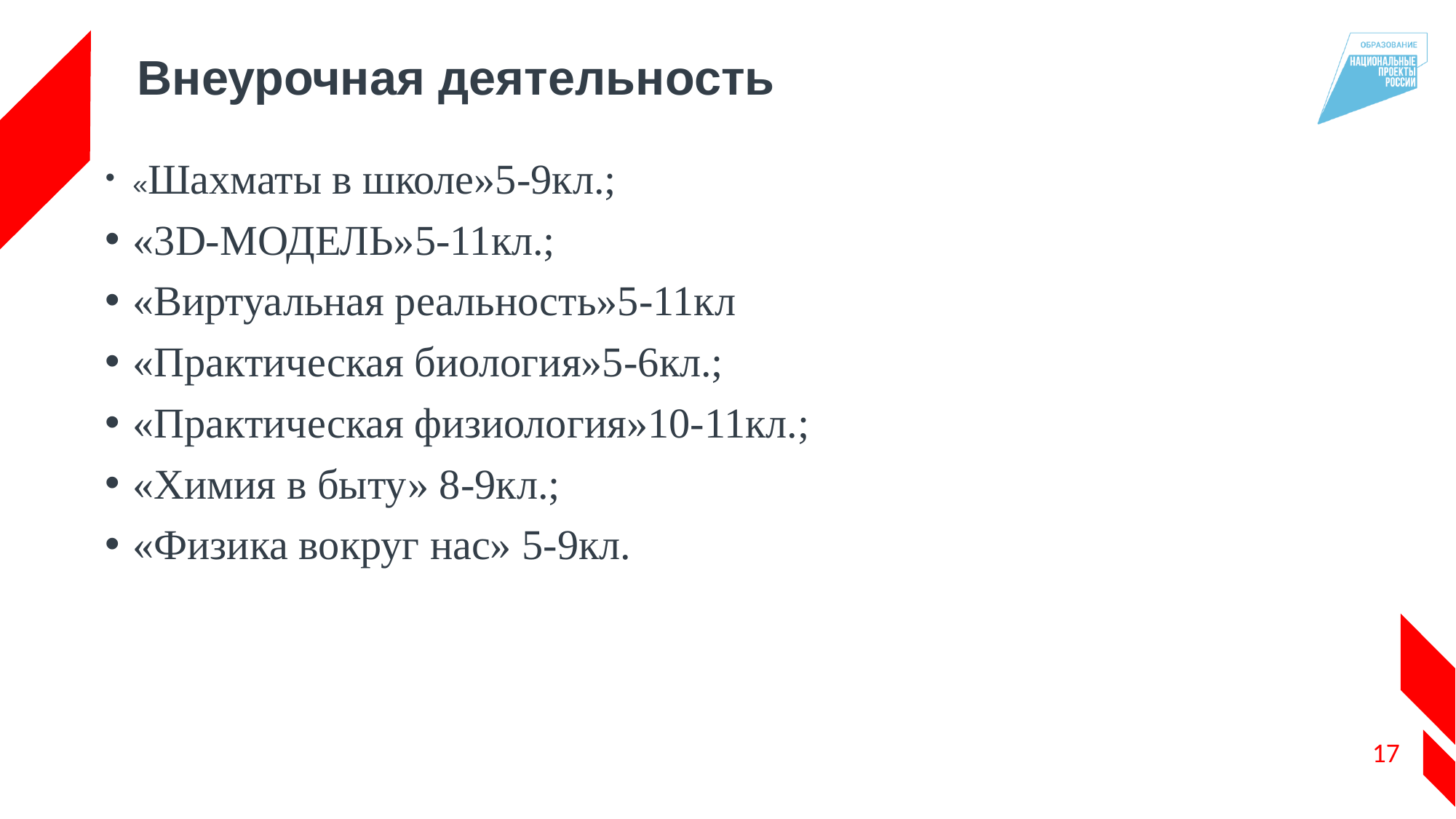

# Внеурочная деятельность
«Шахматы в школе»5-9кл.;
«3D-МОДЕЛЬ»5-11кл.;
«Виртуальная реальность»5-11кл
«Практическая биология»5-6кл.;
«Практическая физиология»10-11кл.;
«Химия в быту» 8-9кл.;
«Физика вокруг нас» 5-9кл.